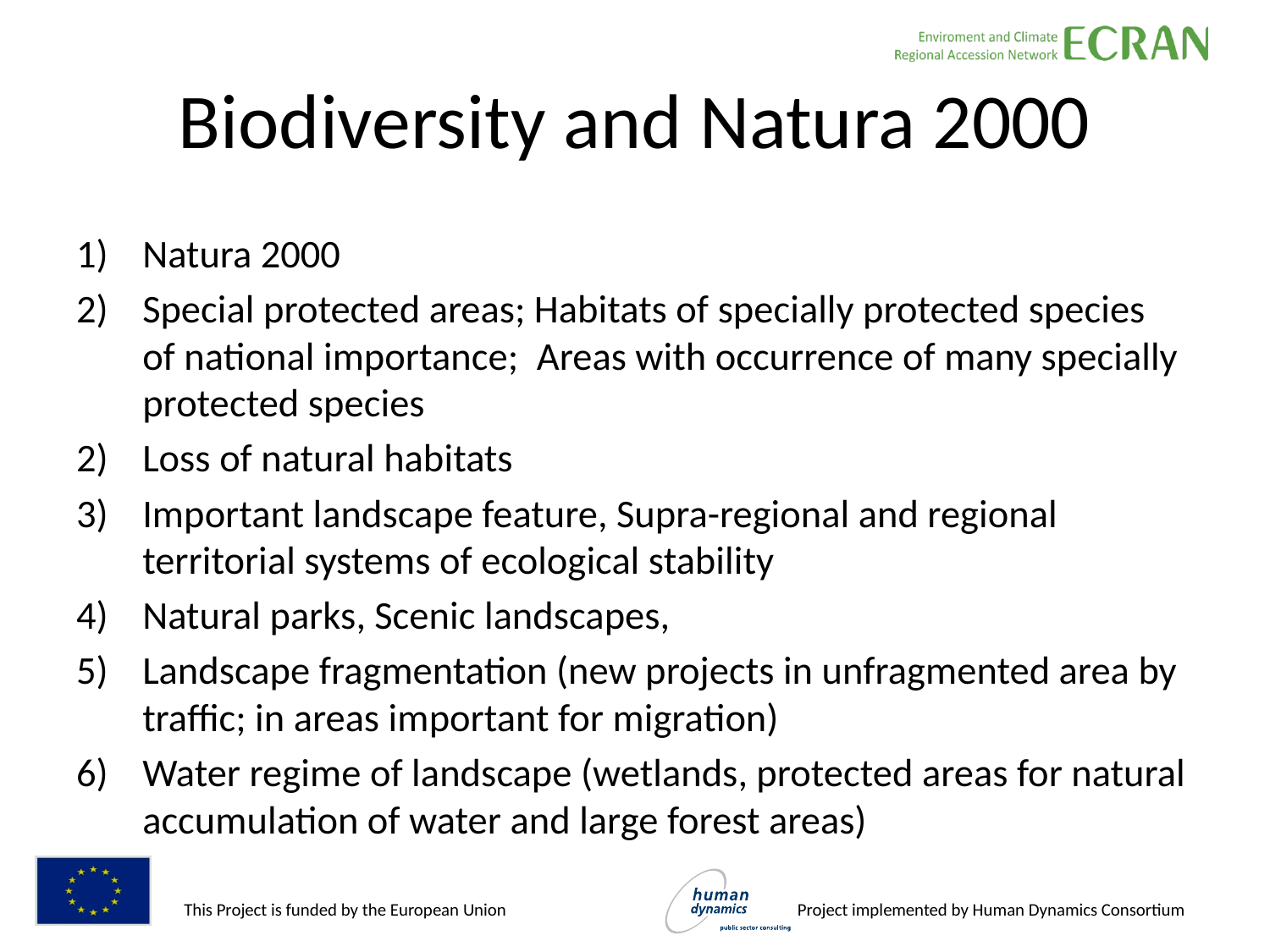

# Biodiversity and Natura 2000
Natura 2000
Special protected areas; Habitats of specially protected species  of national importance;  Areas with occurrence of many specially protected species
Loss of natural habitats
Important landscape feature, Supra-regional and regional territorial systems of ecological stability
Natural parks, Scenic landscapes,
Landscape fragmentation (new projects in unfragmented area by traffic; in areas important for migration)
Water regime of landscape (wetlands, protected areas for natural accumulation of water and large forest areas)